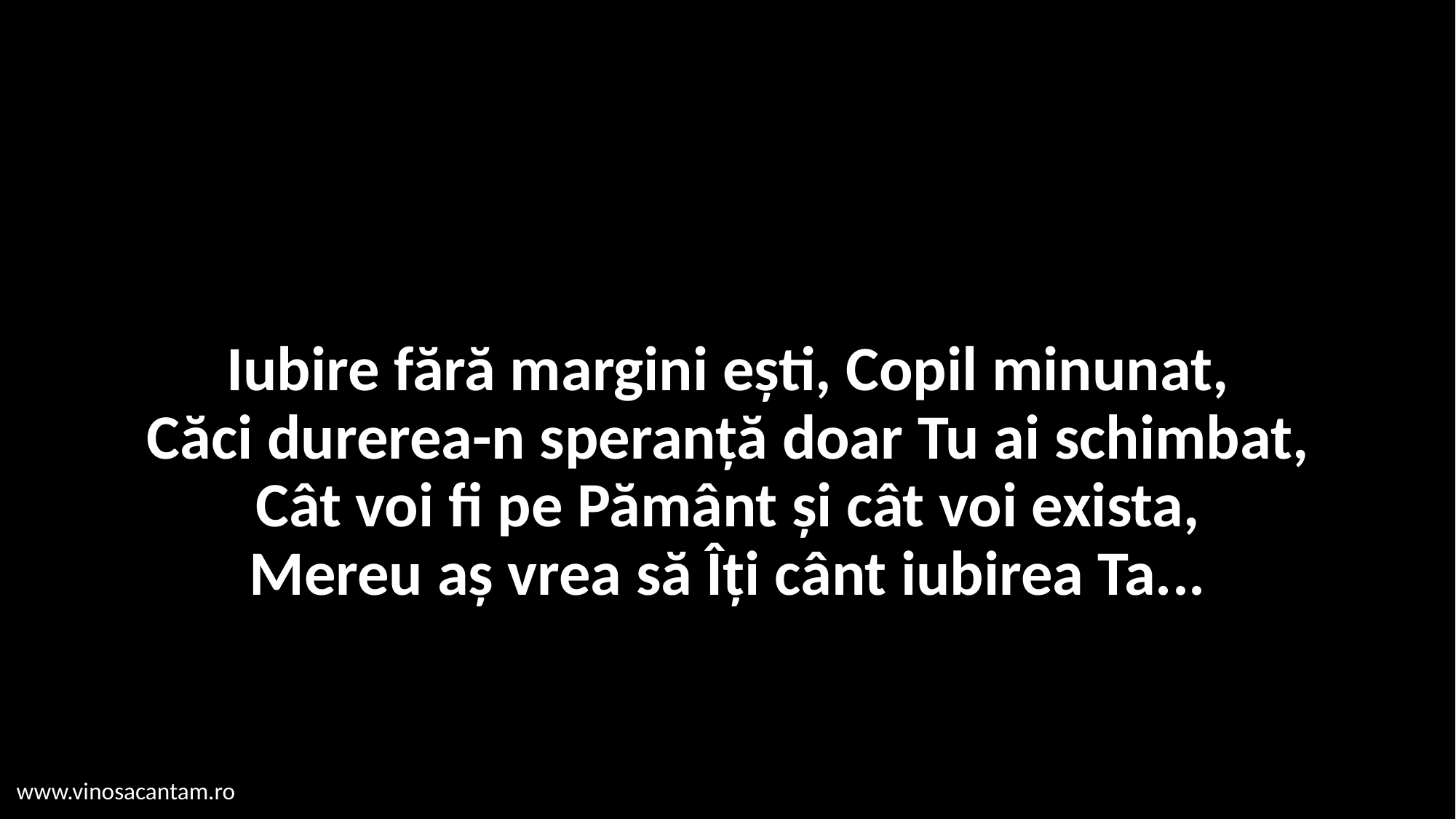

# Iubire fără margini ești, Copil minunat, Căci durerea-n speranță doar Tu ai schimbat, Cât voi fi pe Pământ și cât voi exista, Mereu aș vrea să Îți cânt iubirea Ta...
www.vinosacantam.ro